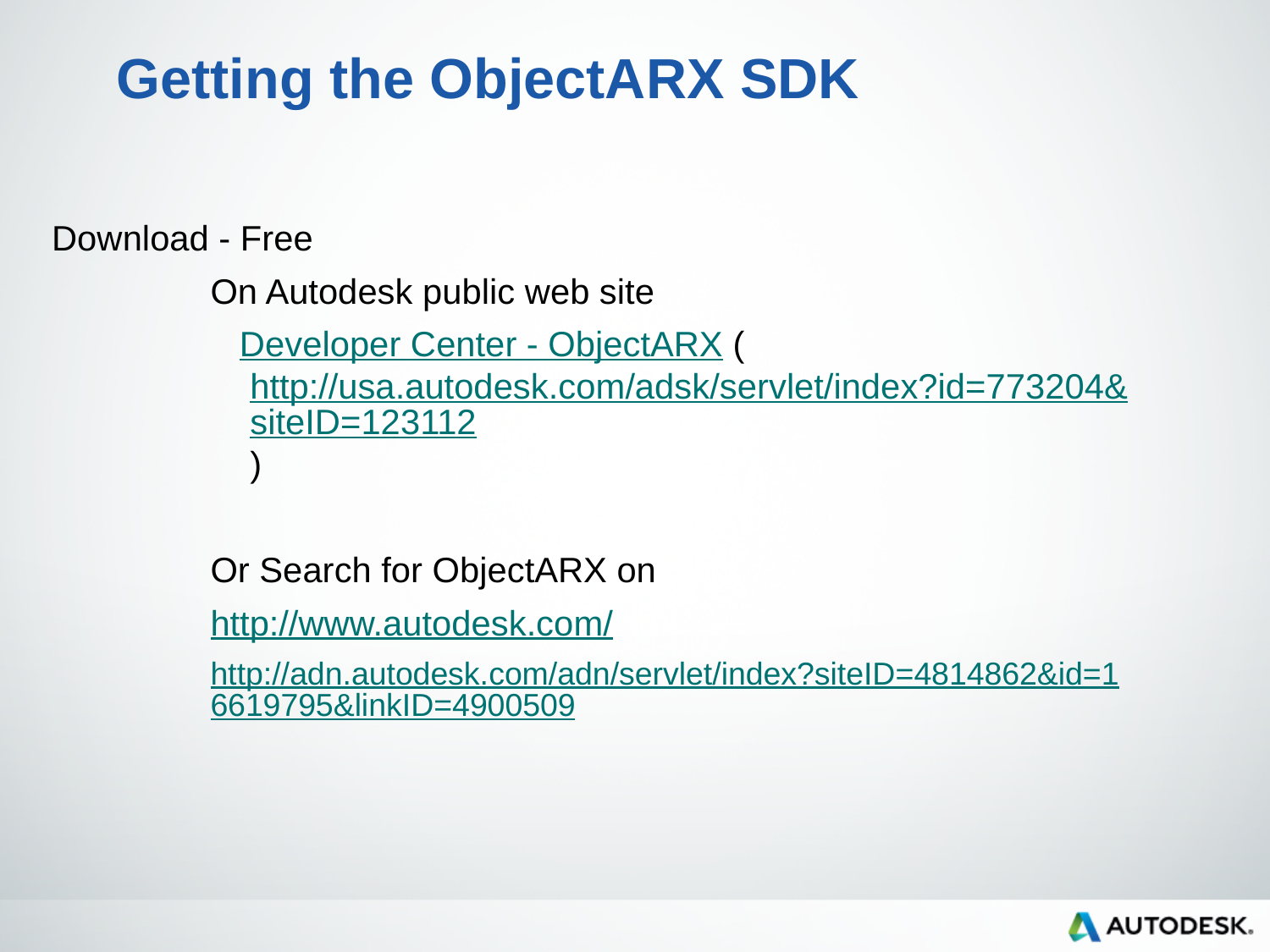

# Getting the ObjectARX SDK
Download - Free
On Autodesk public web site
   Developer Center - ObjectARX (http://usa.autodesk.com/adsk/servlet/index?id=773204&siteID=123112)

Or Search for ObjectARX on
http://www.autodesk.com/
http://adn.autodesk.com/adn/servlet/index?siteID=4814862&id=16619795&linkID=4900509